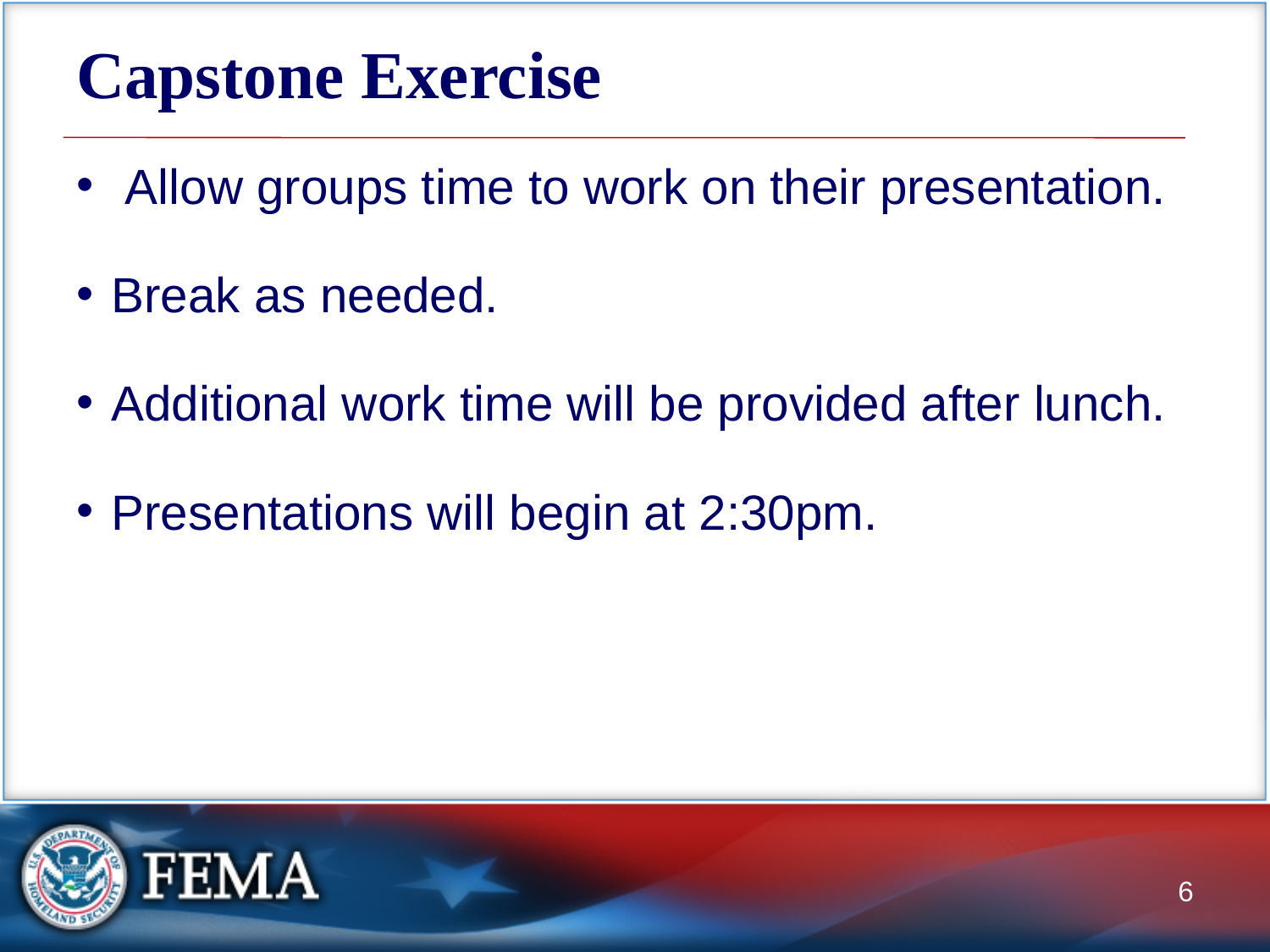

# Capstone Exercise
 Allow groups time to work on their presentation.
Break as needed.
Additional work time will be provided after lunch.
Presentations will begin at 2:30pm.
6